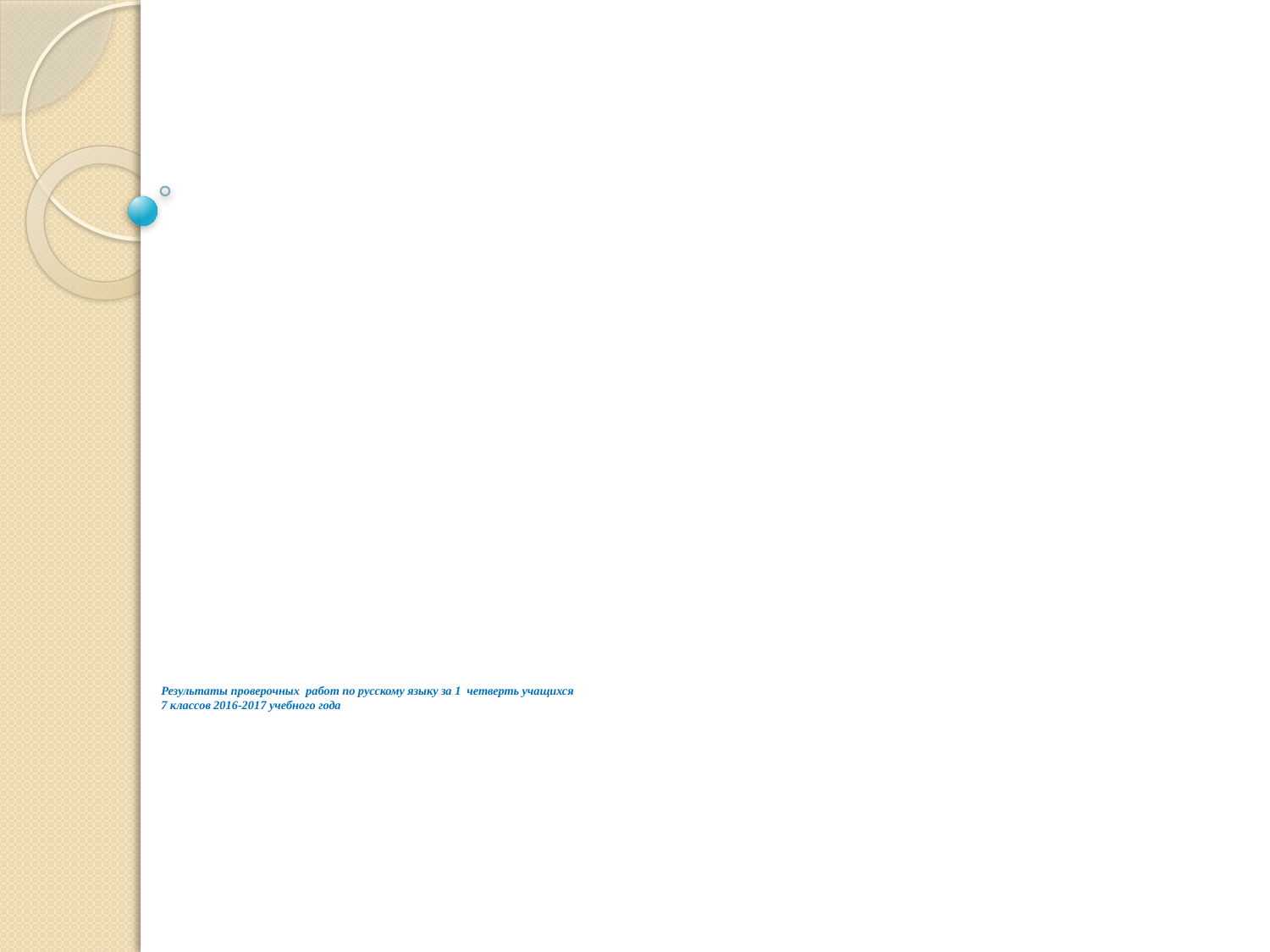

# Результаты проверочных  работ по русскому языку за 1  четверть учащихся 7 классов 2016-2017 учебного года